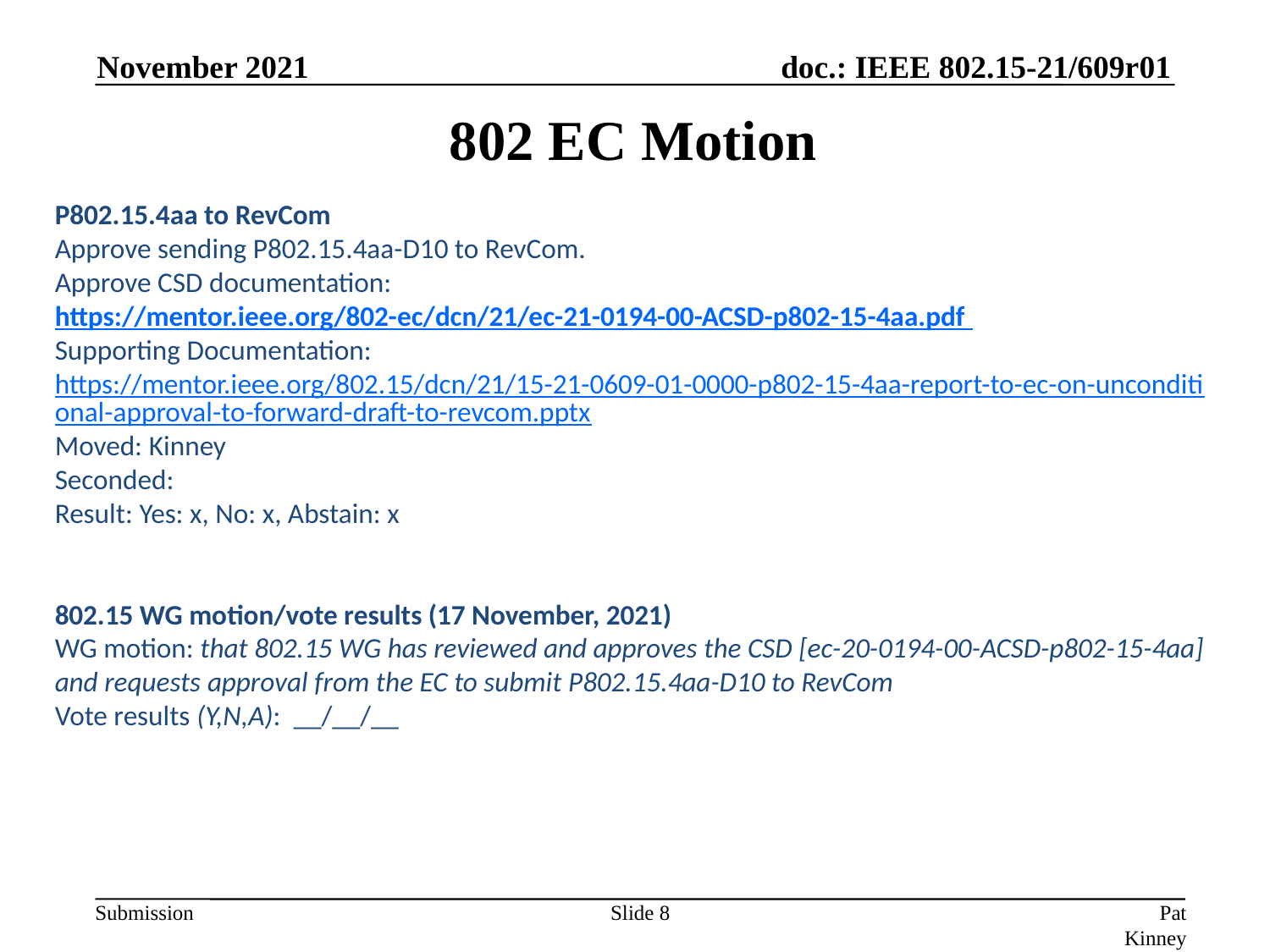

November 2021
# 802 EC Motion
P802.15.4aa to RevCom
Approve sending P802.15.4aa-D10 to RevCom.
Approve CSD documentation:  https://mentor.ieee.org/802-ec/dcn/21/ec-21-0194-00-ACSD-p802-15-4aa.pdf
Supporting Documentation:  https://mentor.ieee.org/802.15/dcn/21/15-21-0609-01-0000-p802-15-4aa-report-to-ec-on-unconditional-approval-to-forward-draft-to-revcom.pptx
Moved: Kinney
Seconded:
Result: Yes: x, No: x, Abstain: x

802.15 WG motion/vote results (17 November, 2021)
WG motion: that 802.15 WG has reviewed and approves the CSD [ec-20-0194-00-ACSD-p802-15-4aa] and requests approval from the EC to submit P802.15.4aa-D10 to RevCom
Vote results (Y,N,A):  __/__/__
Slide 8
Pat Kinney (Kinney Consulting)